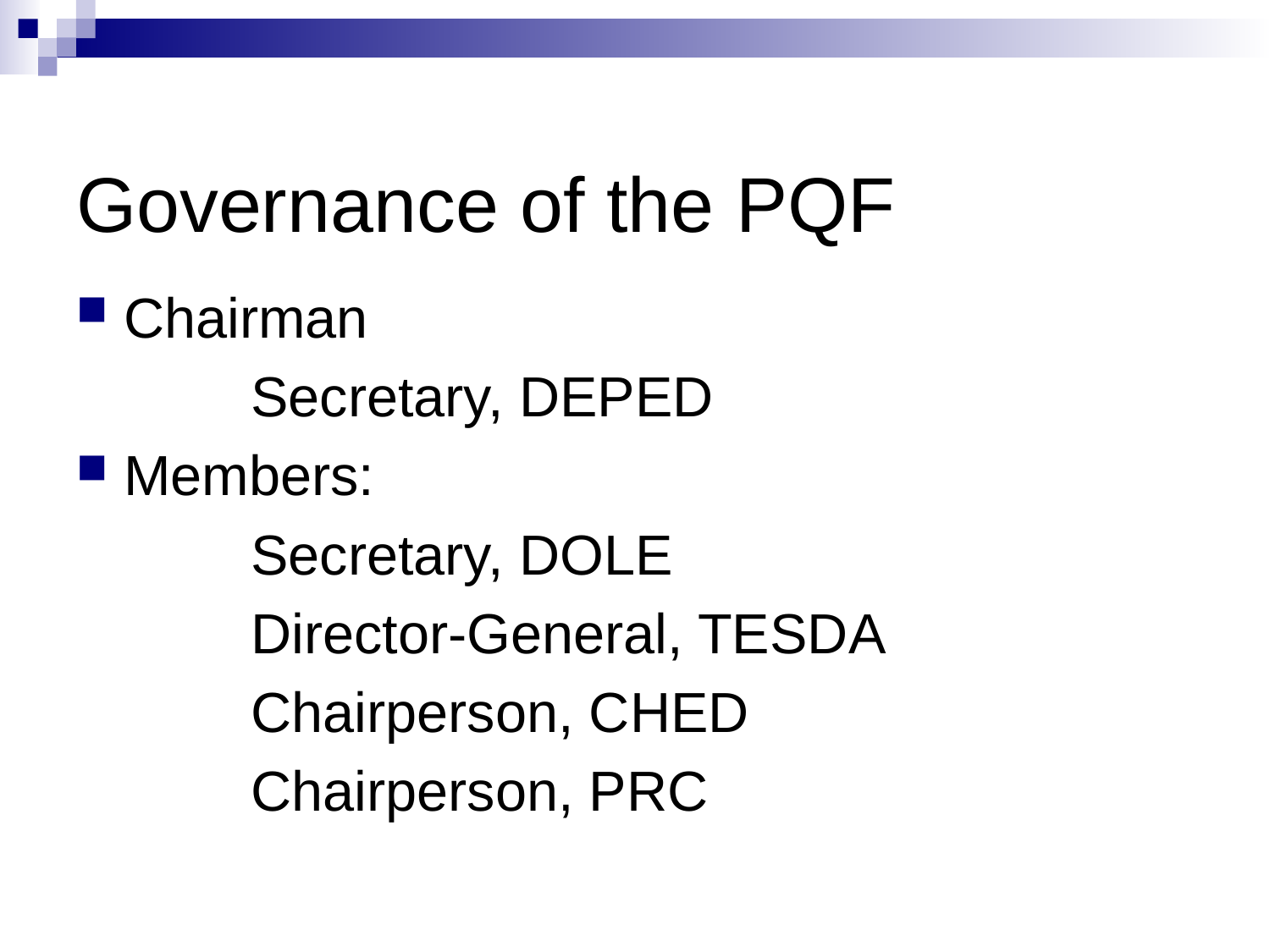

Governance of the PQF
Chairman
		Secretary, DEPED
Members:
  		Secretary, DOLE
  		Director-General, TESDA
  		Chairperson, CHED
  		Chairperson, PRC